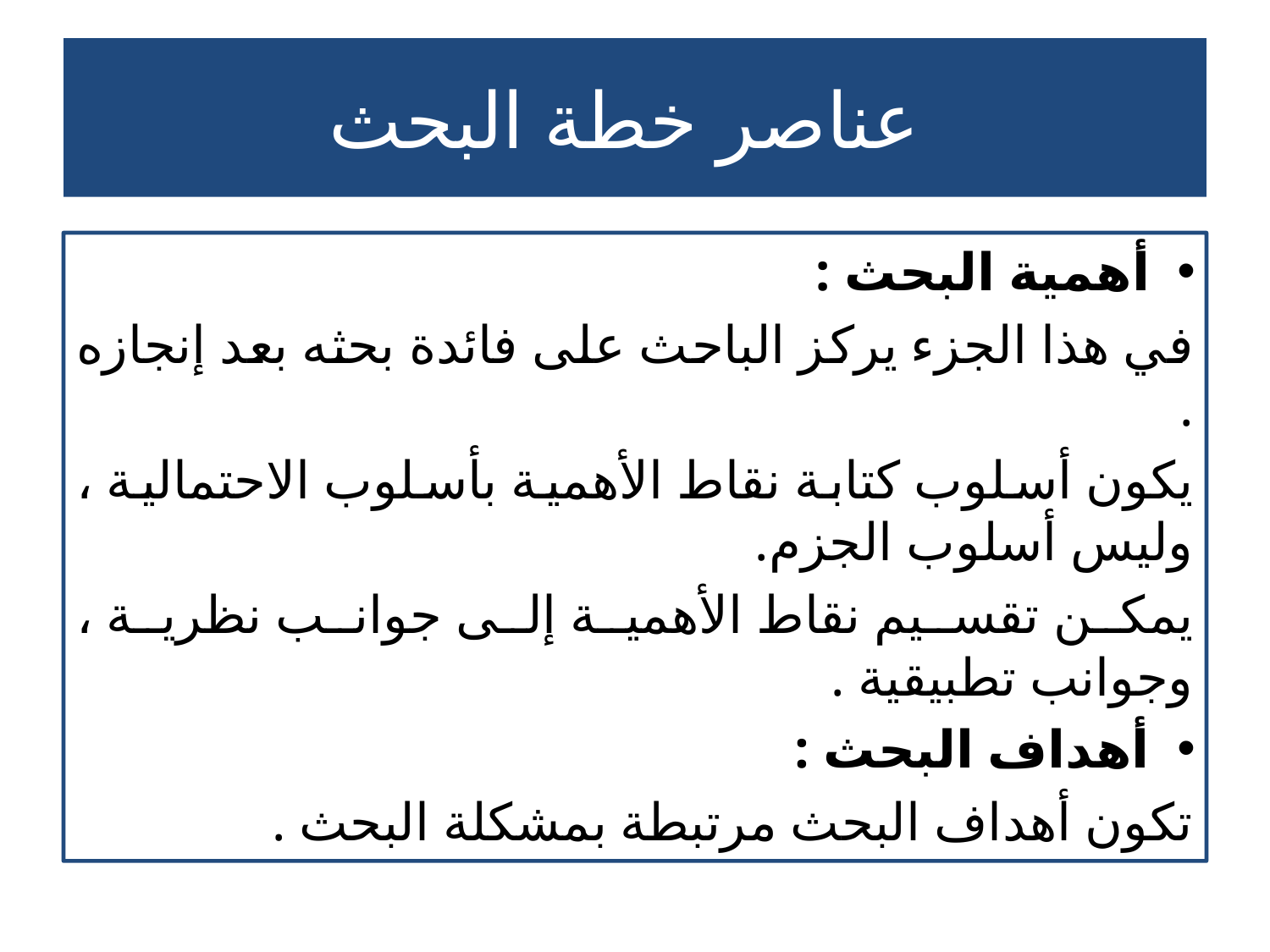

# عناصر خطة البحث
أهمية البحث :
في هذا الجزء يركز الباحث على فائدة بحثه بعد إنجازه .
يكون أسلوب كتابة نقاط الأهمية بأسلوب الاحتمالية ، وليس أسلوب الجزم.
يمكن تقسيم نقاط الأهمية إلى جوانب نظرية ، وجوانب تطبيقية .
أهداف البحث :
تكون أهداف البحث مرتبطة بمشكلة البحث .